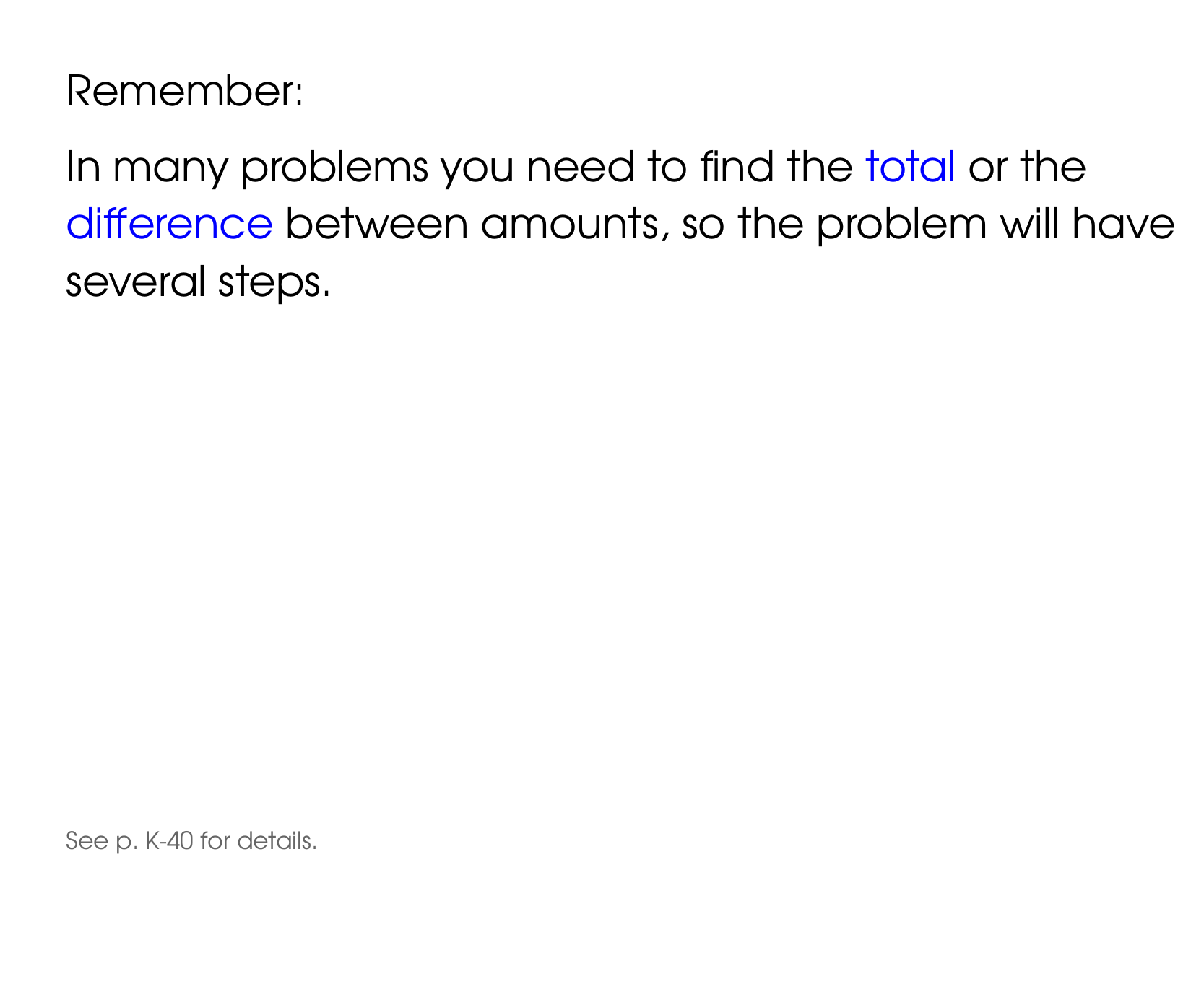

Remember:
In many problems you need to find the total or the difference between amounts, so the problem will have several steps.
See p. K-40 for details.